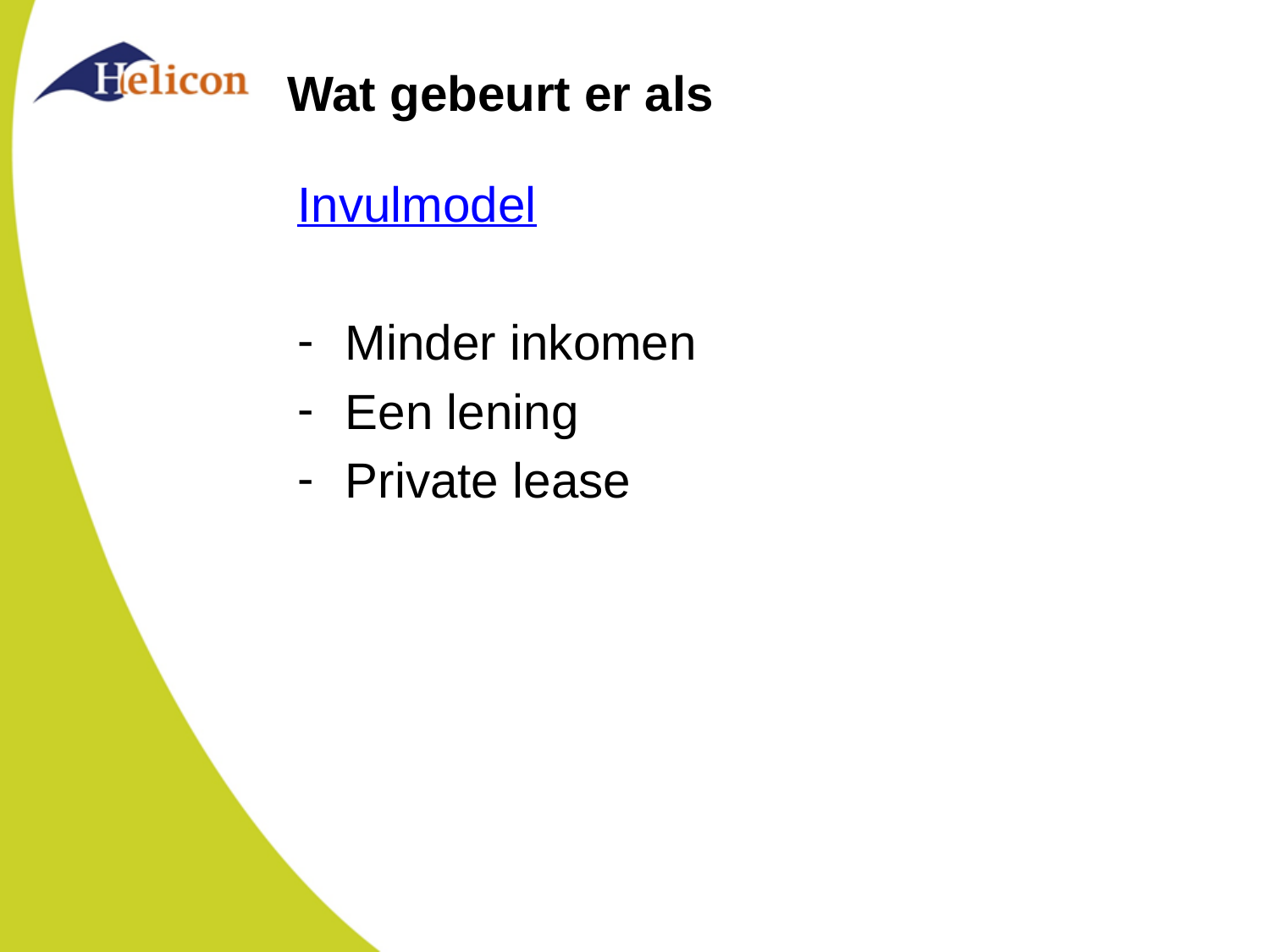

# Wat gebeurt er als
Invulmodel

Minder inkomen
Een lening
Private lease